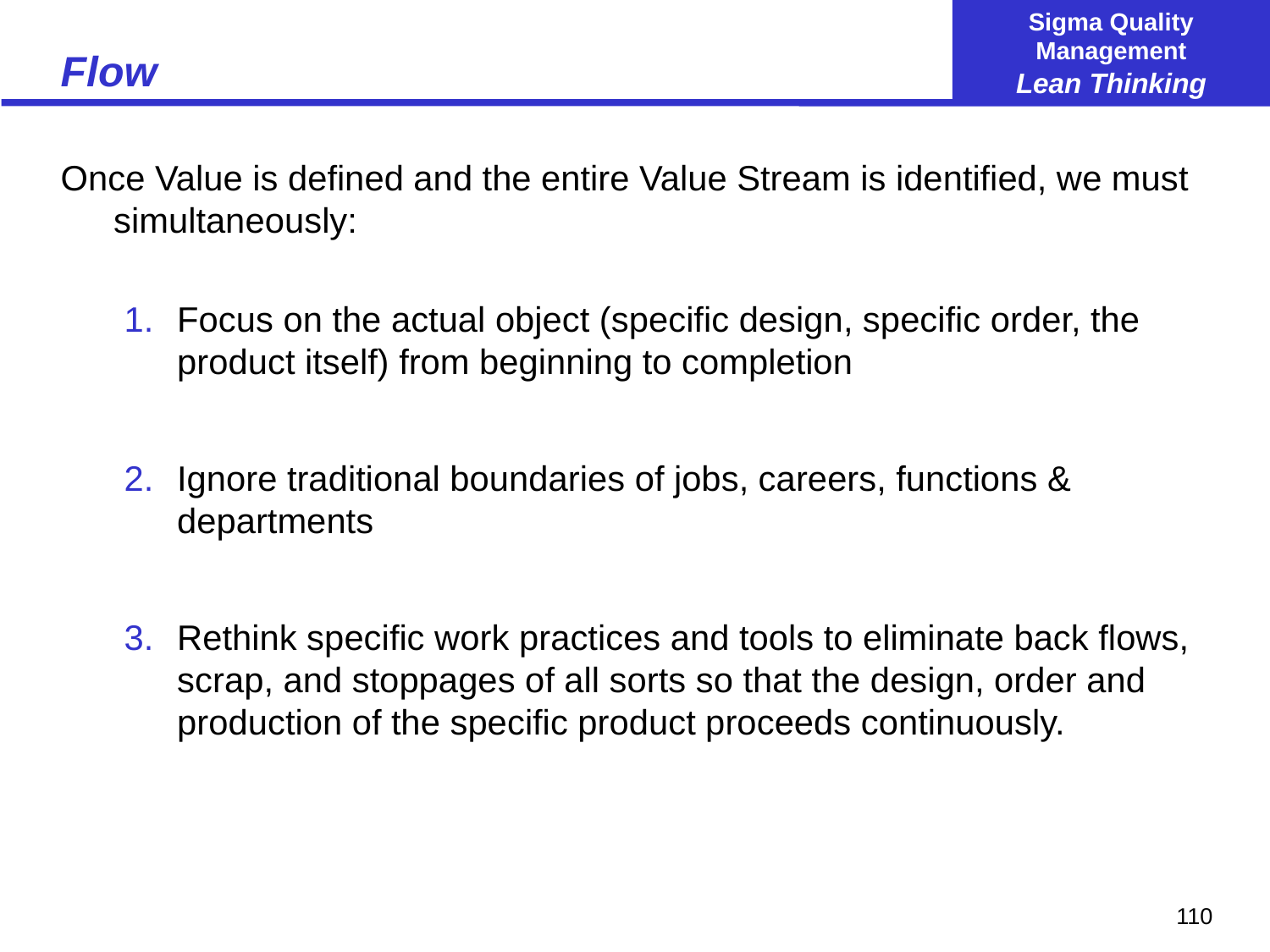

# Flow
Once Value is defined and the entire Value Stream is identified, we must simultaneously:

Focus on the actual object (specific design, specific order, the product itself) from beginning to completion

Ignore traditional boundaries of jobs, careers, functions & departments

Rethink specific work practices and tools to eliminate back flows, scrap, and stoppages of all sorts so that the design, order and production of the specific product proceeds continuously.